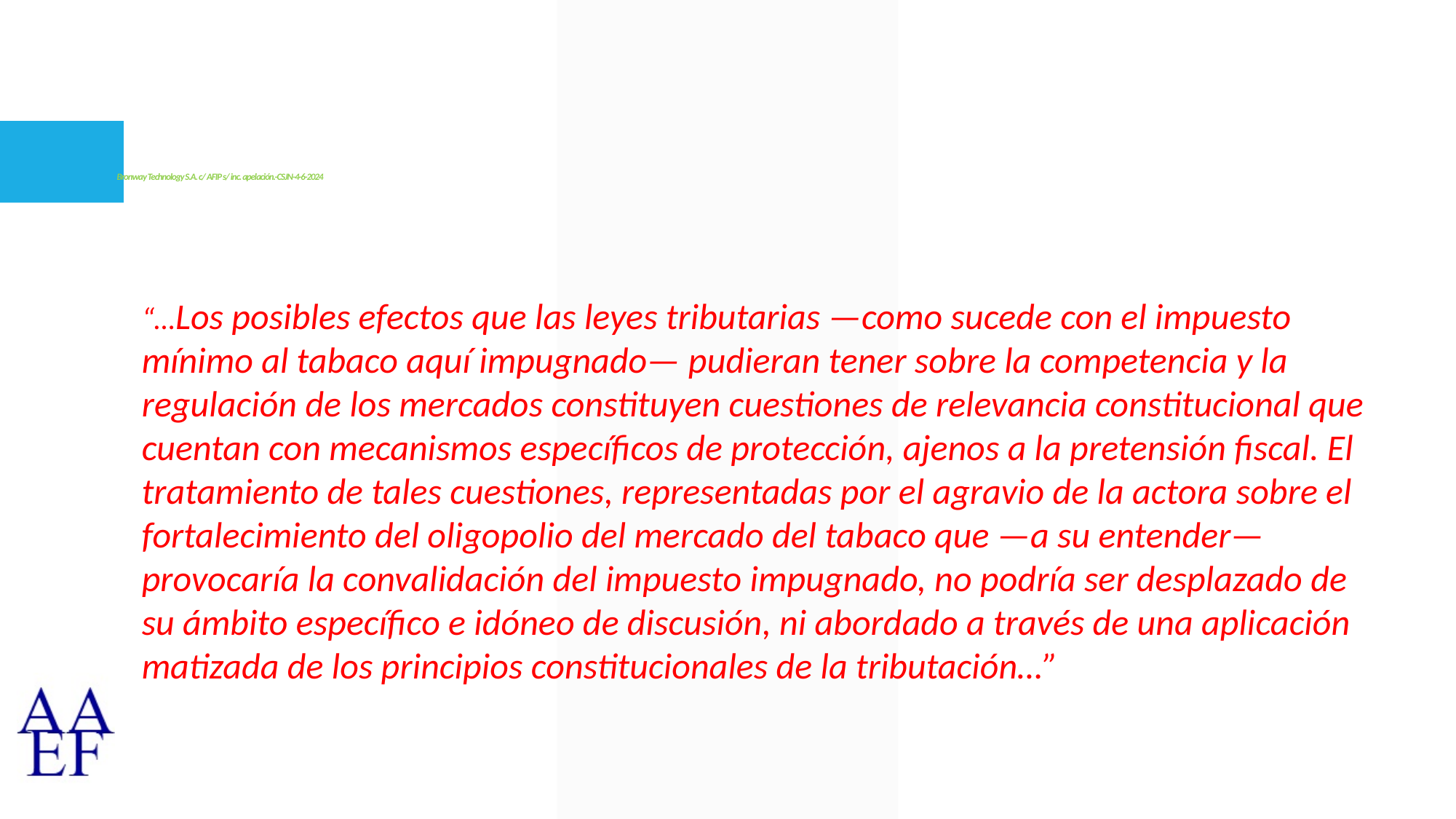

# Bronway Technology S.A. c/ AFIP s/ inc. apelación.-CSJN-4-6-2024
“…Los posibles efectos que las leyes tributarias —como sucede con el impuesto mínimo al tabaco aquí impugnado— pudieran tener sobre la competencia y la regulación de los mercados constituyen cuestiones de relevancia constitucional que cuentan con mecanismos específicos de protección, ajenos a la pretensión fiscal. El tratamiento de tales cuestiones, representadas por el agravio de la actora sobre el fortalecimiento del oligopolio del mercado del tabaco que —a su entender— provocaría la convalidación del impuesto impugnado, no podría ser desplazado de su ámbito específico e idóneo de discusión, ni abordado a través de una aplicación matizada de los principios constitucionales de la tributación…”